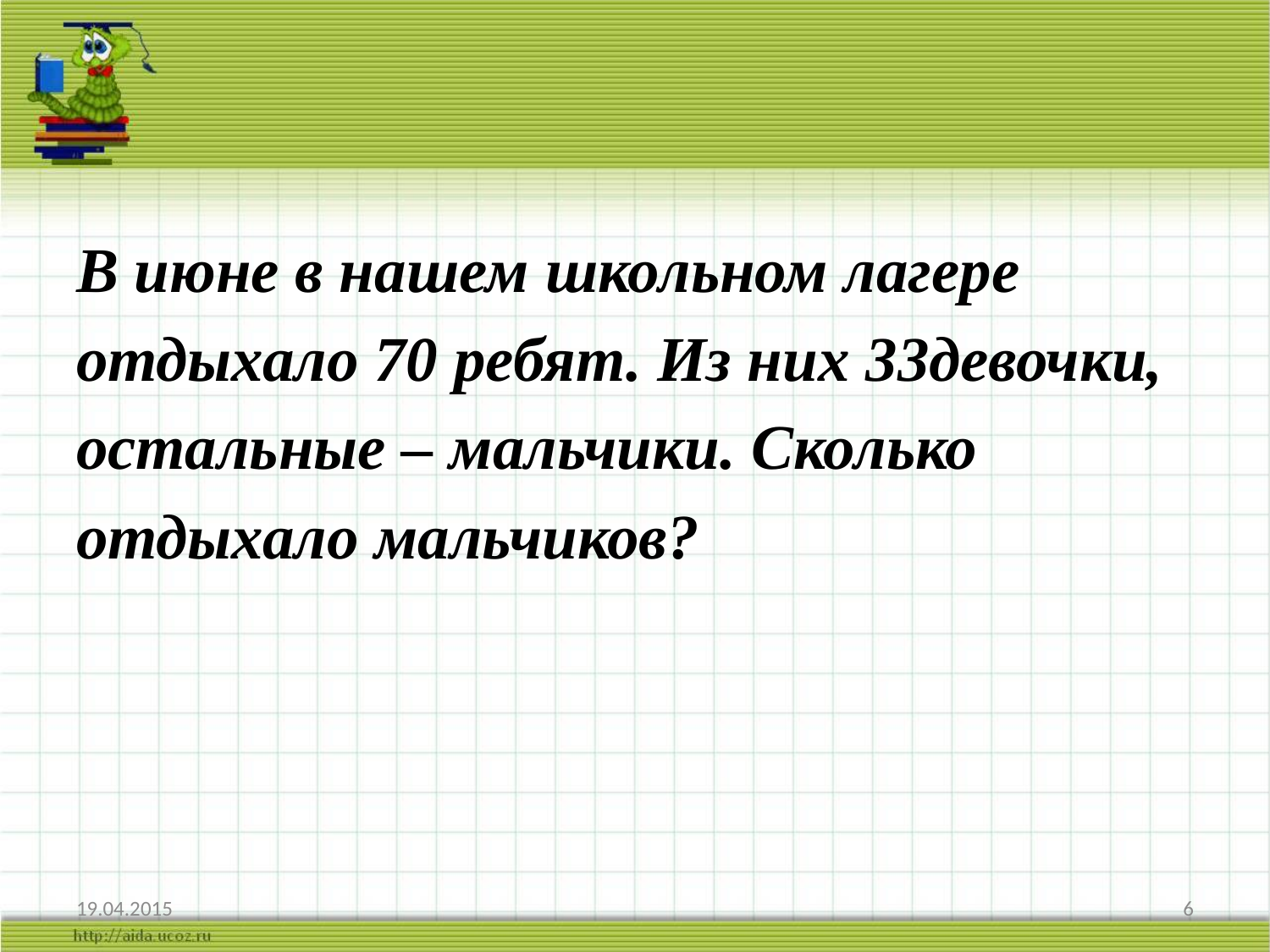

#
В июне в нашем школьном лагере
отдыхало 70 ребят. Из них 33девочки,
остальные – мальчики. Сколько
отдыхало мальчиков?

19.04.2015
6